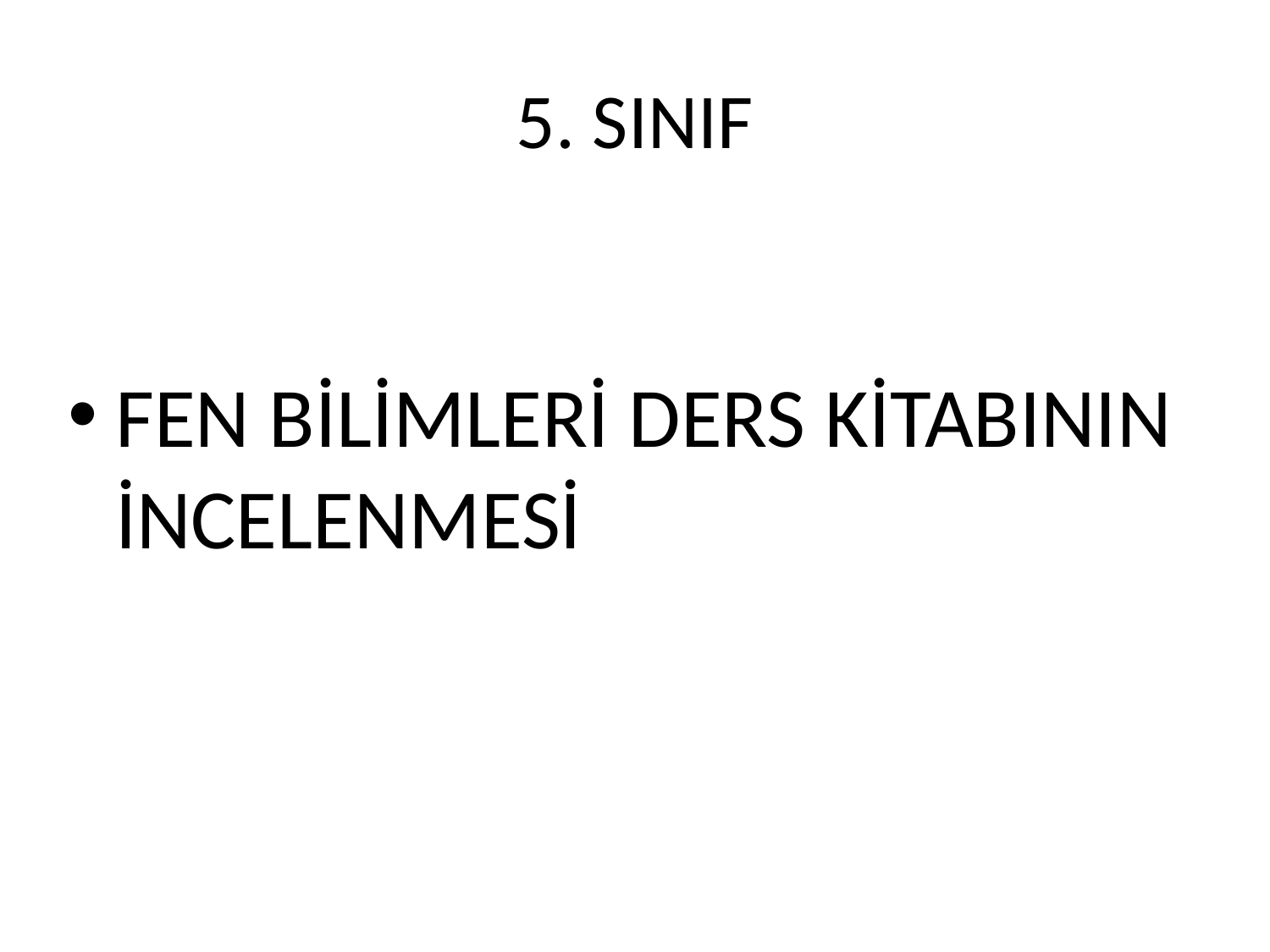

# 5. SINIF
FEN BİLİMLERİ DERS KİTABININ İNCELENMESİ